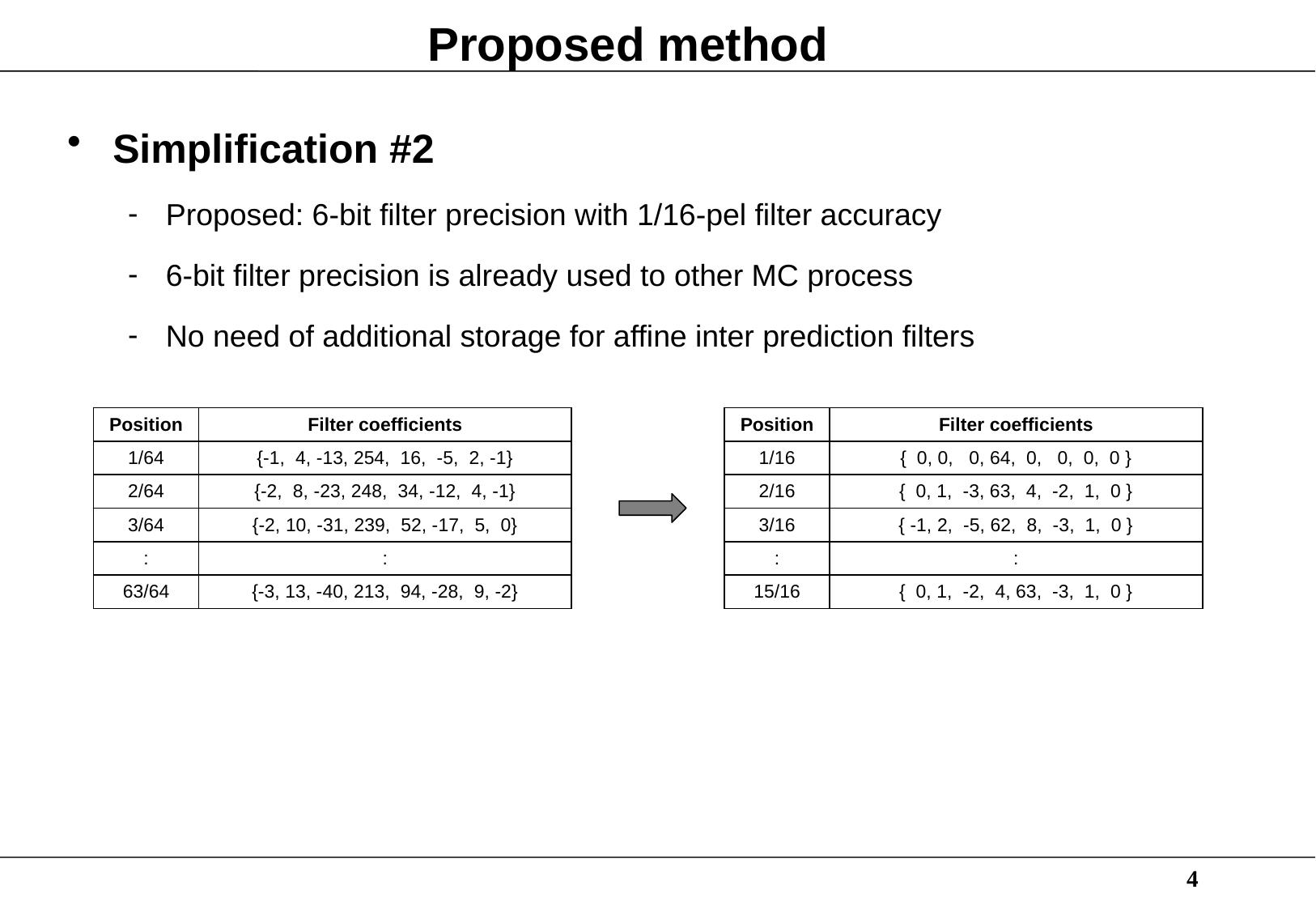

# Proposed method
Simplification #2
Proposed: 6-bit filter precision with 1/16-pel filter accuracy
6-bit filter precision is already used to other MC process
No need of additional storage for affine inter prediction filters
| Position | Filter coefficients |
| --- | --- |
| 1/64 | {-1, 4, -13, 254, 16, -5, 2, -1} |
| 2/64 | {-2, 8, -23, 248, 34, -12, 4, -1} |
| 3/64 | {-2, 10, -31, 239, 52, -17, 5, 0} |
| : | : |
| 63/64 | {-3, 13, -40, 213, 94, -28, 9, -2} |
| Position | Filter coefficients |
| --- | --- |
| 1/16 | { 0, 0, 0, 64, 0, 0, 0, 0 } |
| 2/16 | { 0, 1, -3, 63, 4, -2, 1, 0 } |
| 3/16 | { -1, 2, -5, 62, 8, -3, 1, 0 } |
| : | : |
| 15/16 | { 0, 1, -2, 4, 63, -3, 1, 0 } |

4